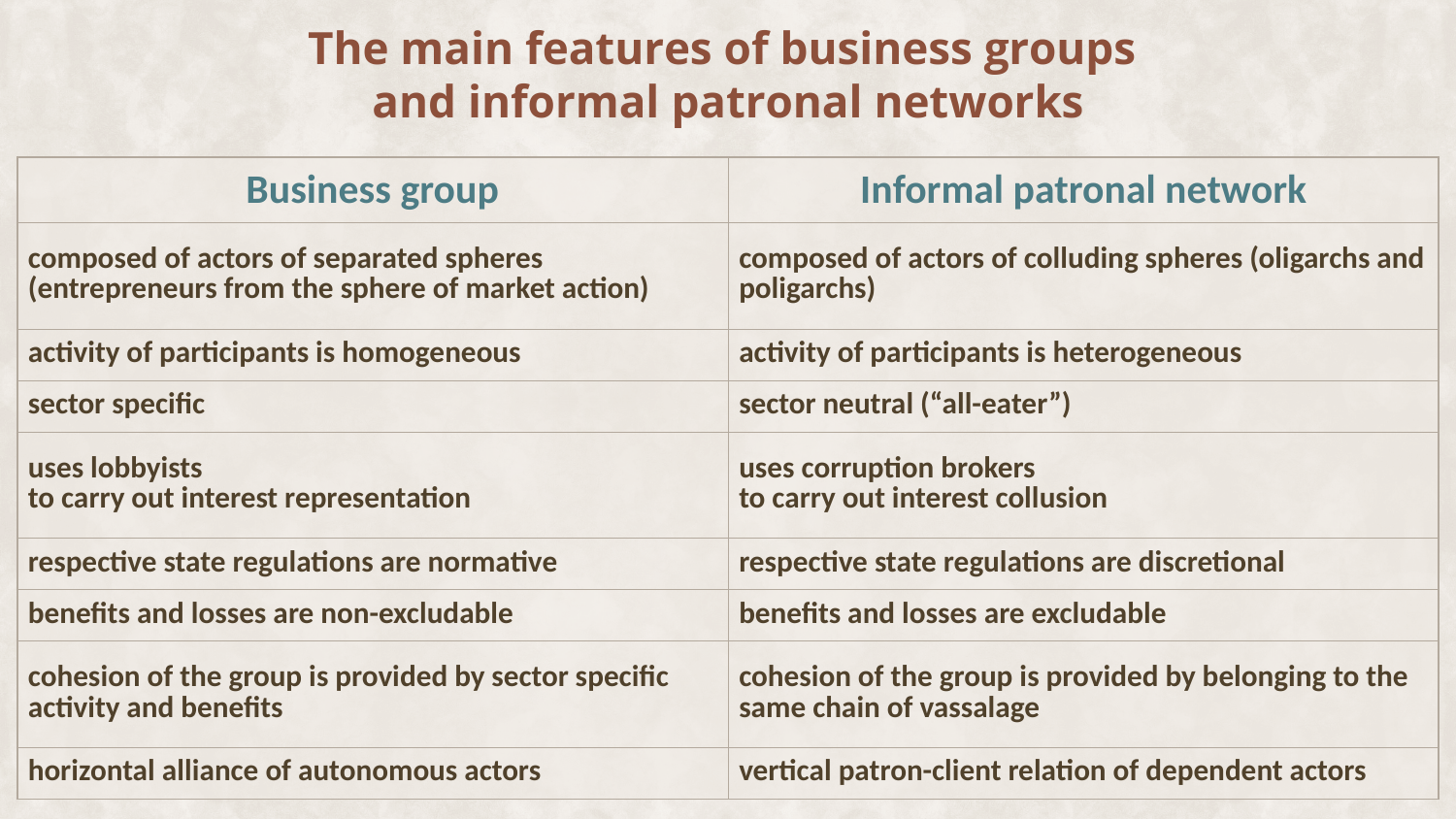

# The main features of business groups and informal patronal networks
| Business group | Informal patronal network |
| --- | --- |
| composed of actors of separated spheres (entrepreneurs from the sphere of market action) | composed of actors of colluding spheres (oligarchs and poligarchs) |
| activity of participants is homogeneous | activity of participants is heterogeneous |
| sector specific | sector neutral (“all-eater”) |
| uses lobbyists to carry out interest representation | uses corruption brokers to carry out interest collusion |
| respective state regulations are normative | respective state regulations are discretional |
| benefits and losses are non-excludable | benefits and losses are excludable |
| cohesion of the group is provided by sector specific activity and benefits | cohesion of the group is provided by belonging to the same chain of vassalage |
| horizontal alliance of autonomous actors | vertical patron-client relation of dependent actors |